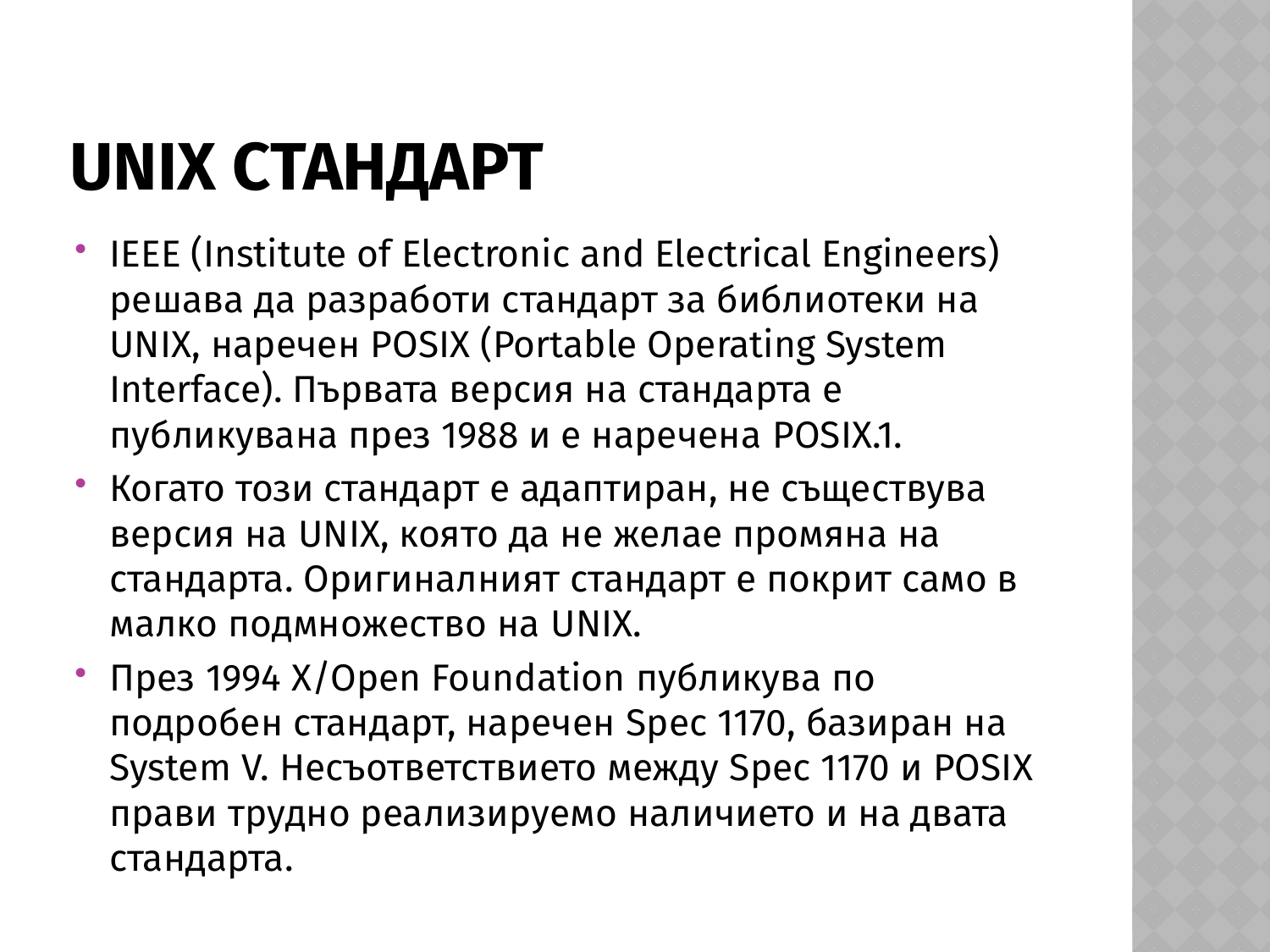

# UNIX Стандарт
IEEE (Institute of Electronic and Electrical Engineers) решава да разработи стандарт за библиотеки на UNIX, наречен POSIX (Portable Operating System Interface). Първата версия на стандарта е публикувана през 1988 и е наречена POSIX.1.
Когато този стандарт е адаптиран, не съществува версия на UNIX, която да не желае промяна на стандарта. Оригиналният стандарт е покрит само в малко подмножество на UNIX.
През 1994 X/Open Foundation публикува по подробен стандарт, наречен Spec 1170, базиран на System V. Несъответствието между Spec 1170 и POSIX прави трудно реализируемо наличието и на двата стандарта.